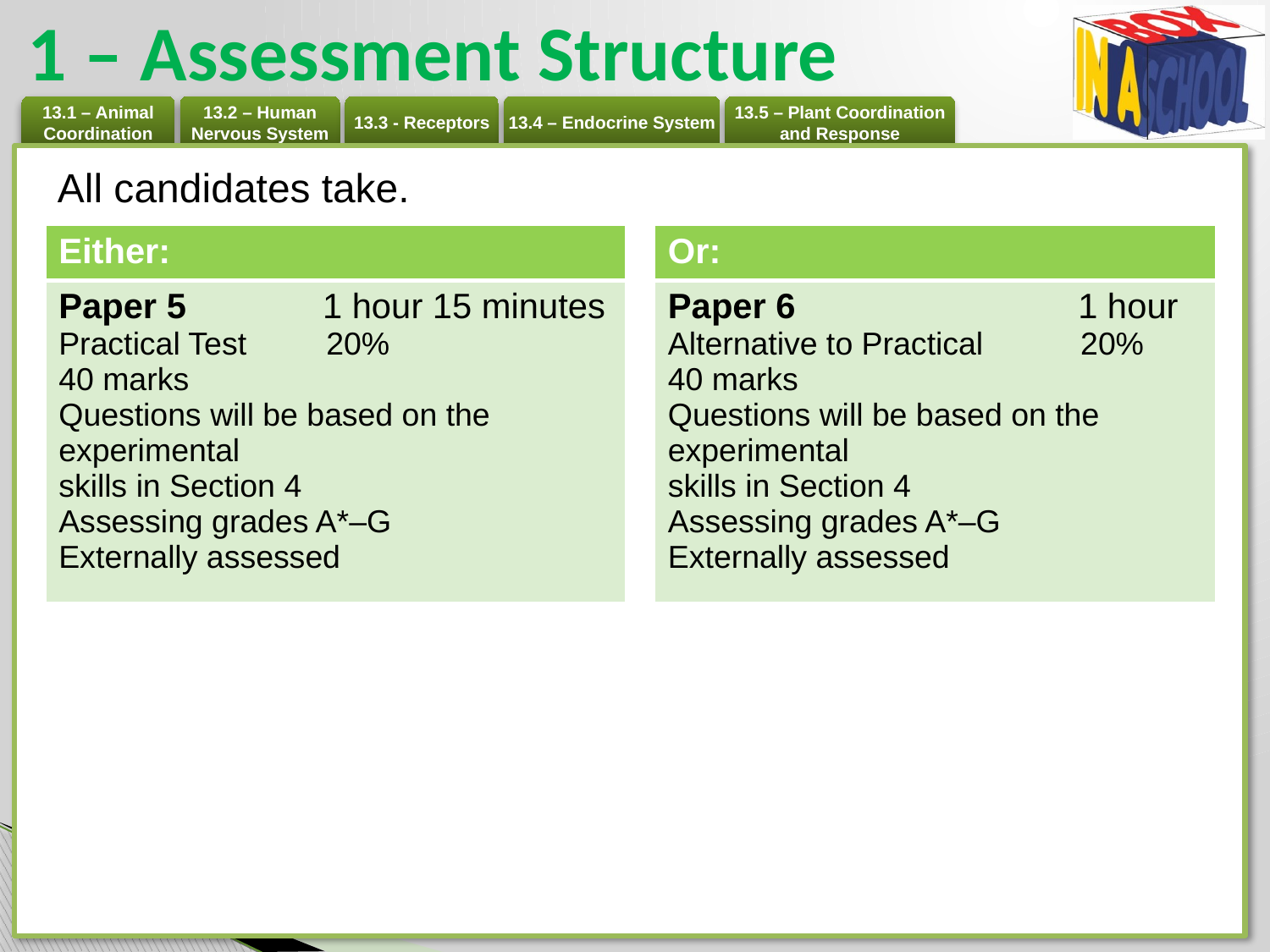

# 1 – Assessment Structure
All candidates take.
| Either: |  | Or: |
| --- | --- | --- |
| Paper 5 1 hour 15 minutes Practical Test 20% 40 marks Questions will be based on the experimental skills in Section 4 Assessing grades A\*–G Externally assessed |  | Paper 6 1 hour Alternative to Practical 20% 40 marks Questions will be based on the experimental skills in Section 4 Assessing grades A\*–G Externally assessed |